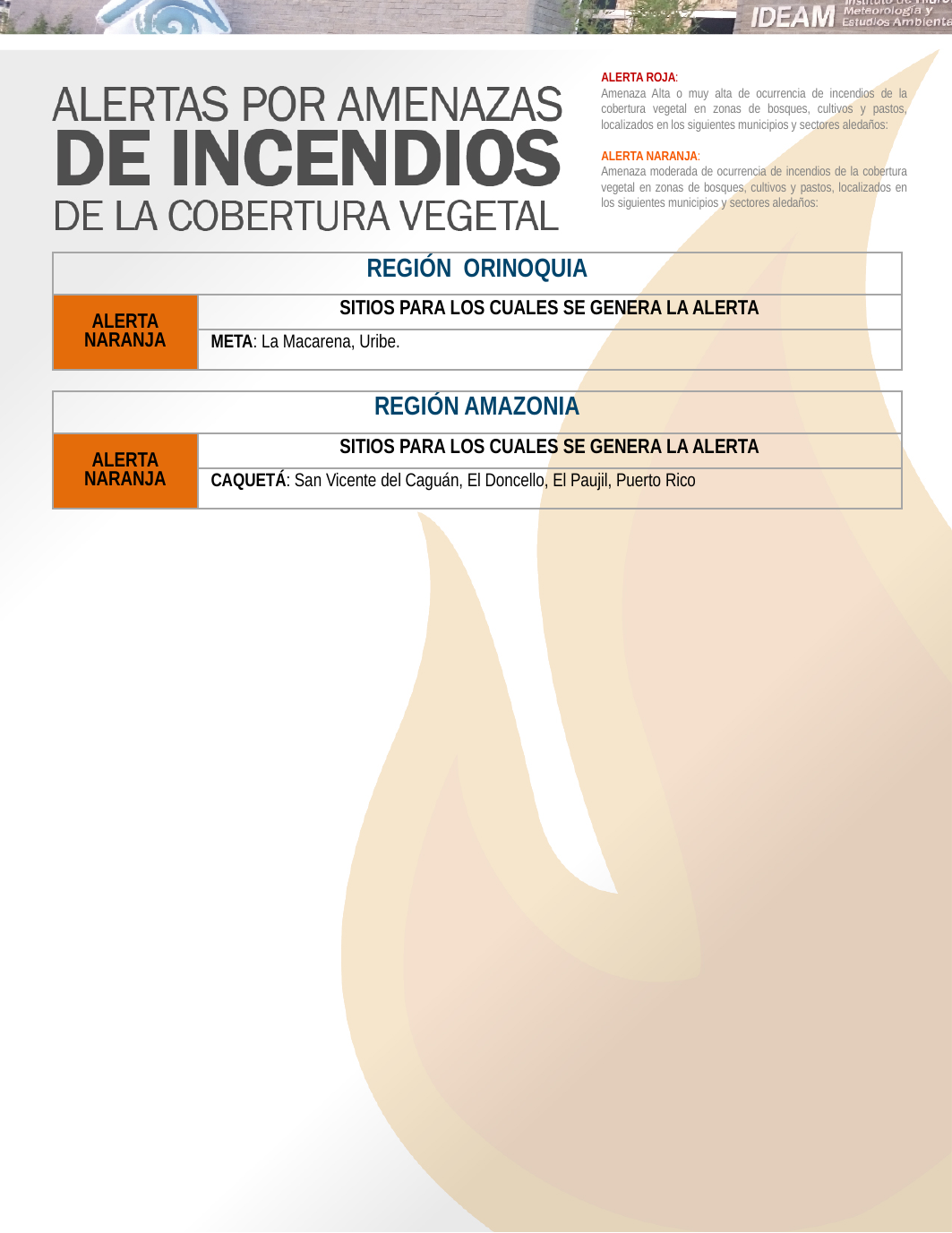

ALERTA ROJA:
Amenaza Alta o muy alta de ocurrencia de incendios de la cobertura vegetal en zonas de bosques, cultivos y pastos, localizados en los siguientes municipios y sectores aledaños:

ALERTA NARANJA:
Amenaza moderada de ocurrencia de incendios de la cobertura vegetal en zonas de bosques, cultivos y pastos, localizados en los siguientes municipios y sectores aledaños:
| REGIÓN ORINOQUIA |  |
| --- | --- |
| ALERTA NARANJA | SITIOS PARA LOS CUALES SE GENERA LA ALERTA |
|  | META: La Macarena, Uribe. |
| REGIÓN AMAZONIA |  |
| --- | --- |
| ALERTA NARANJA | SITIOS PARA LOS CUALES SE GENERA LA ALERTA |
|  | CAQUETÁ: San Vicente del Caguán, El Doncello, El Paujil, Puerto Rico |